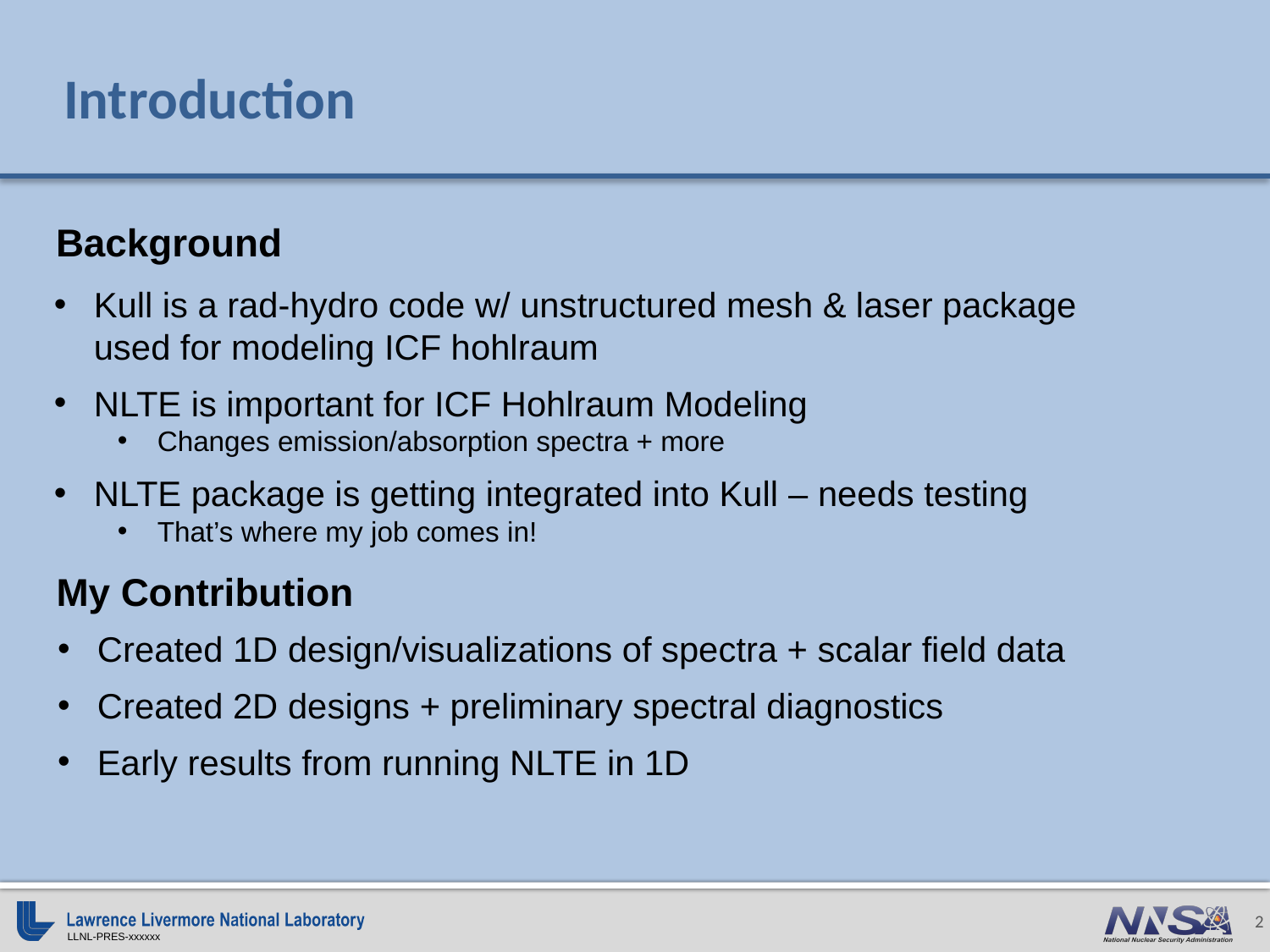

# Introduction
Background
Kull is a rad-hydro code w/ unstructured mesh & laser package used for modeling ICF hohlraum
NLTE is important for ICF Hohlraum Modeling
Changes emission/absorption spectra + more
NLTE package is getting integrated into Kull – needs testing
That’s where my job comes in!
My Contribution
Created 1D design/visualizations of spectra + scalar field data
Created 2D designs + preliminary spectral diagnostics
Early results from running NLTE in 1D